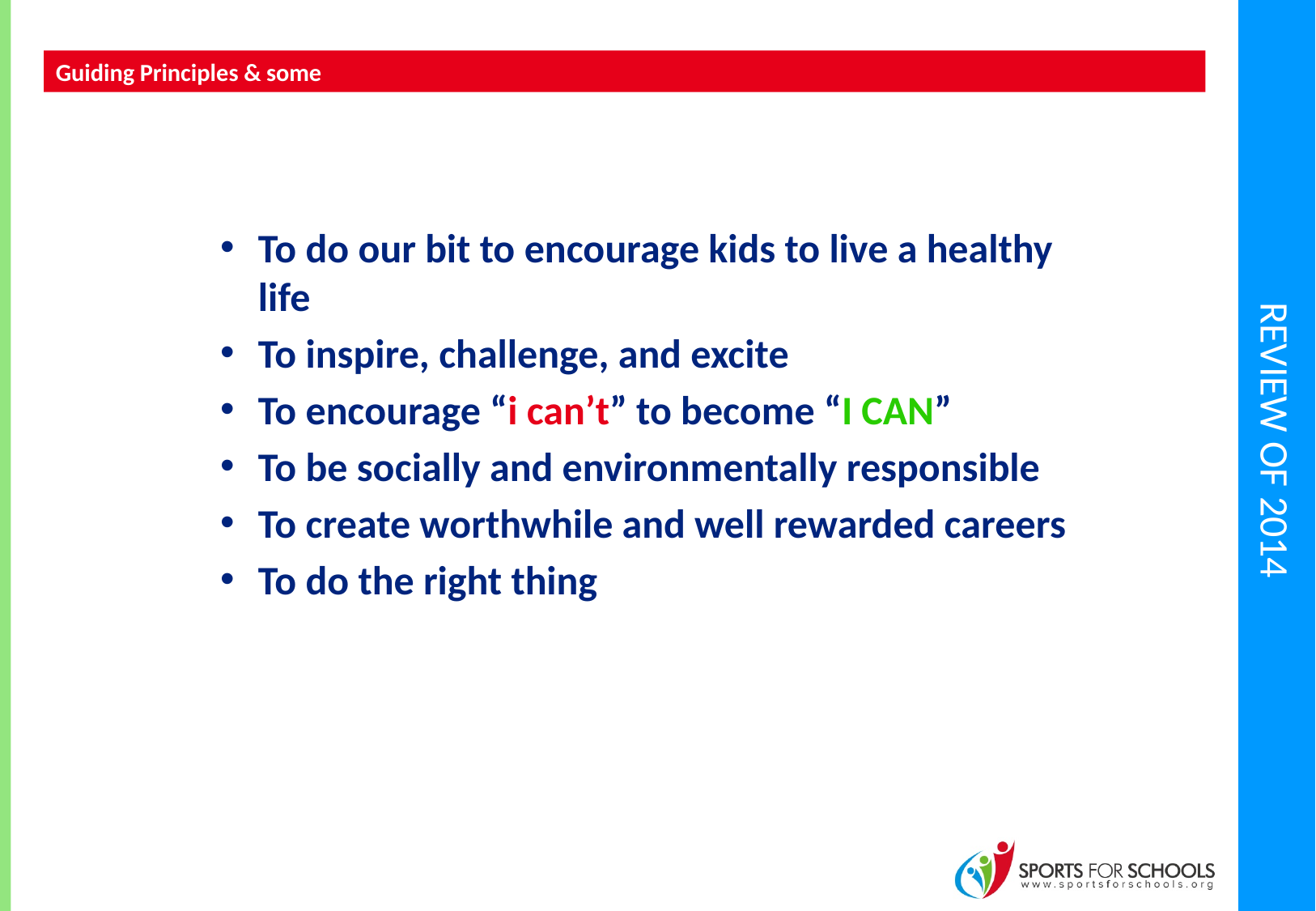

Guiding Principles & some
# Review of 2014
To do our bit to encourage kids to live a healthy life
To inspire, challenge, and excite
To encourage “i can’t” to become “I CAN”
To be socially and environmentally responsible
To create worthwhile and well rewarded careers
To do the right thing